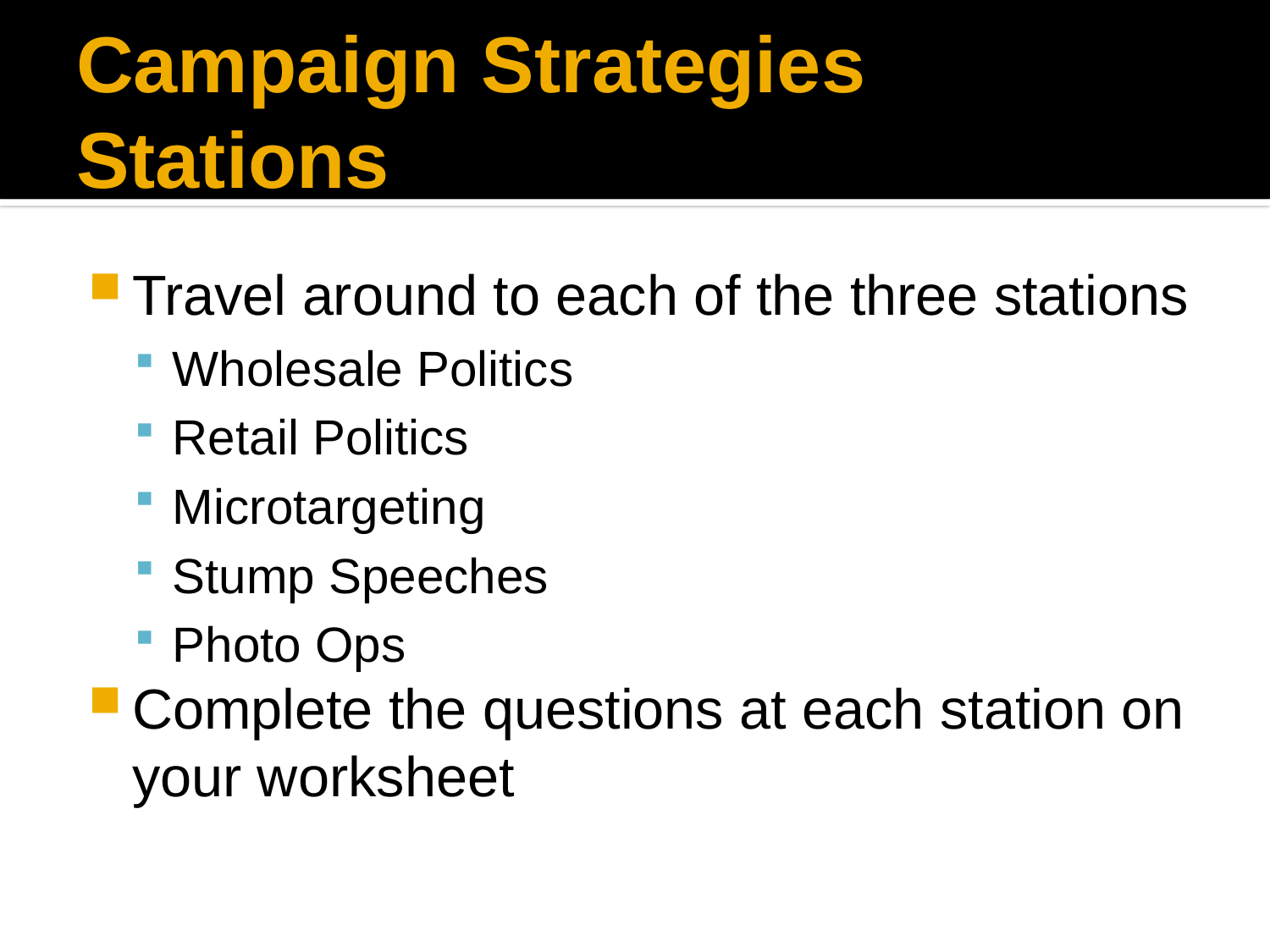

# Campaign Strategies Stations
Travel around to each of the three stations
Wholesale Politics
Retail Politics
Microtargeting
Stump Speeches
Photo Ops
Complete the questions at each station on your worksheet